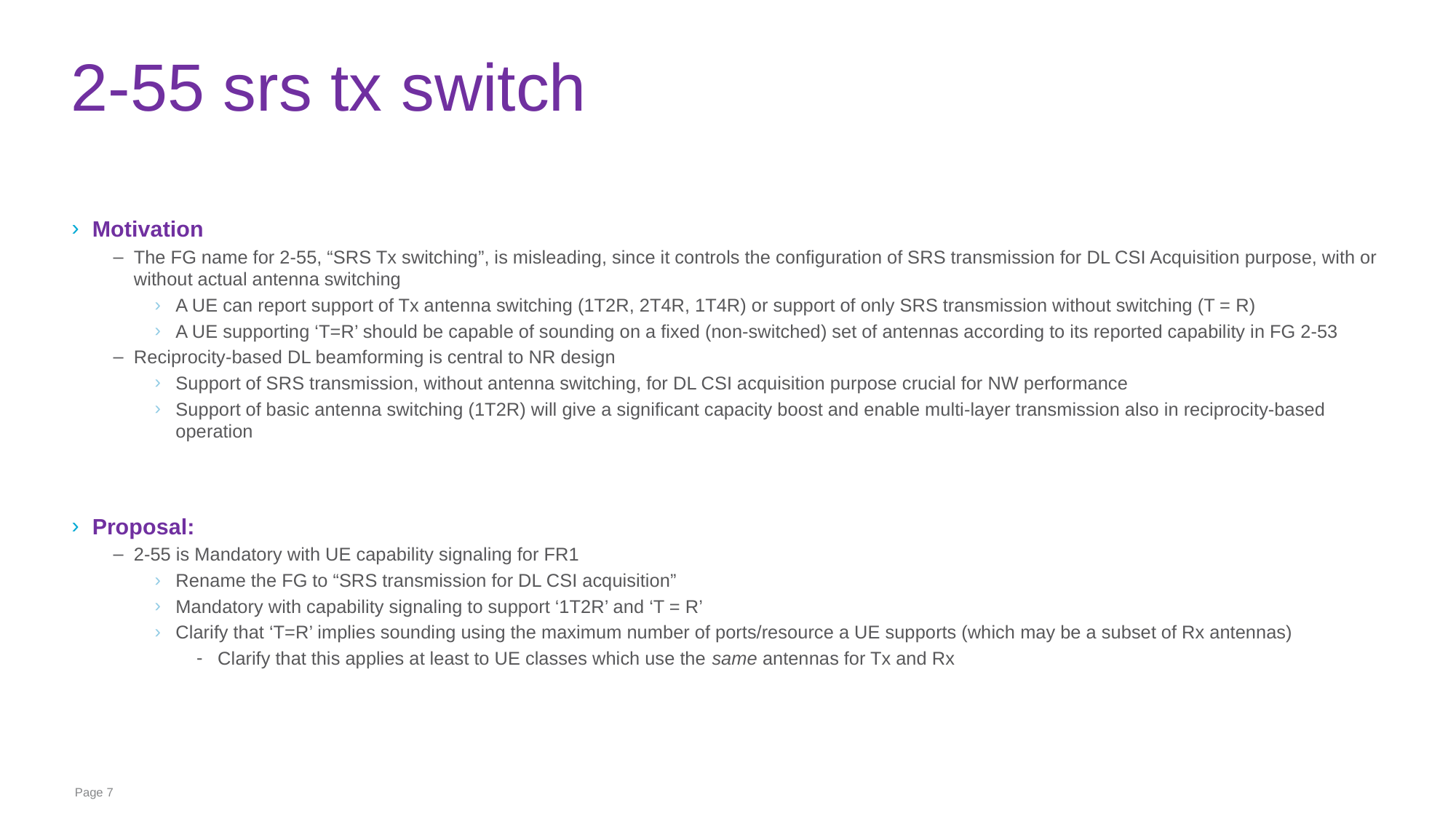

# 2-55 srs tx switch
Motivation
The FG name for 2-55, “SRS Tx switching”, is misleading, since it controls the configuration of SRS transmission for DL CSI Acquisition purpose, with or without actual antenna switching
A UE can report support of Tx antenna switching (1T2R, 2T4R, 1T4R) or support of only SRS transmission without switching (T = R)
A UE supporting ‘T=R’ should be capable of sounding on a fixed (non-switched) set of antennas according to its reported capability in FG 2-53
Reciprocity-based DL beamforming is central to NR design
Support of SRS transmission, without antenna switching, for DL CSI acquisition purpose crucial for NW performance
Support of basic antenna switching (1T2R) will give a significant capacity boost and enable multi-layer transmission also in reciprocity-based operation

Proposal:
2-55 is Mandatory with UE capability signaling for FR1
Rename the FG to “SRS transmission for DL CSI acquisition”
Mandatory with capability signaling to support ‘1T2R’ and ‘T = R’
Clarify that ‘T=R’ implies sounding using the maximum number of ports/resource a UE supports (which may be a subset of Rx antennas)
Clarify that this applies at least to UE classes which use the same antennas for Tx and Rx